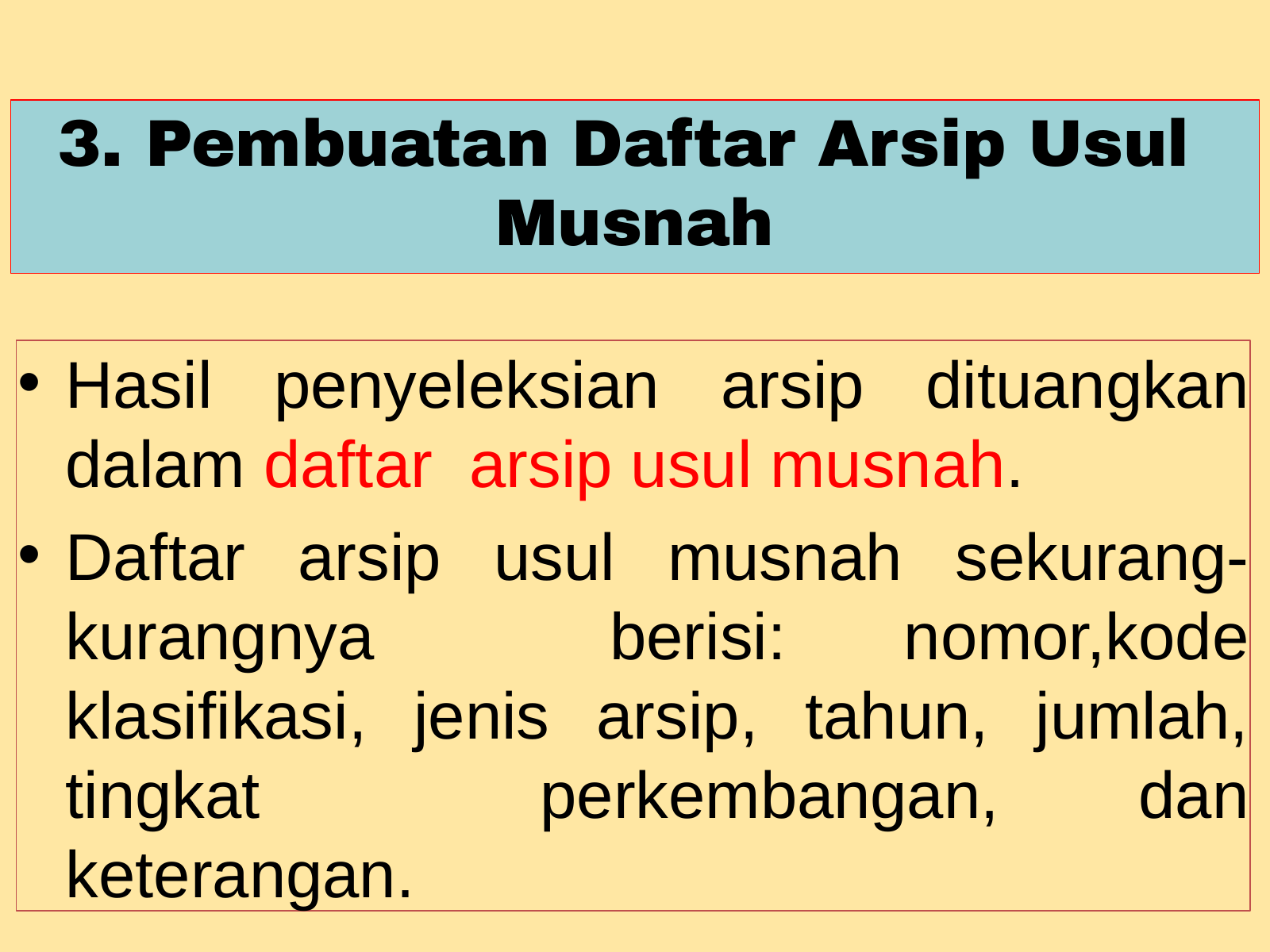

3. Pembuatan Daftar Arsip Usul  Musnah

Hasil penyeleksian arsip dituangkan dalam daftar  arsip usul musnah.
Daftar arsip usul musnah sekurang-kurangnya  berisi: nomor,kode klasifikasi, jenis arsip, tahun, jumlah, tingkat  perkembangan, dan keterangan.